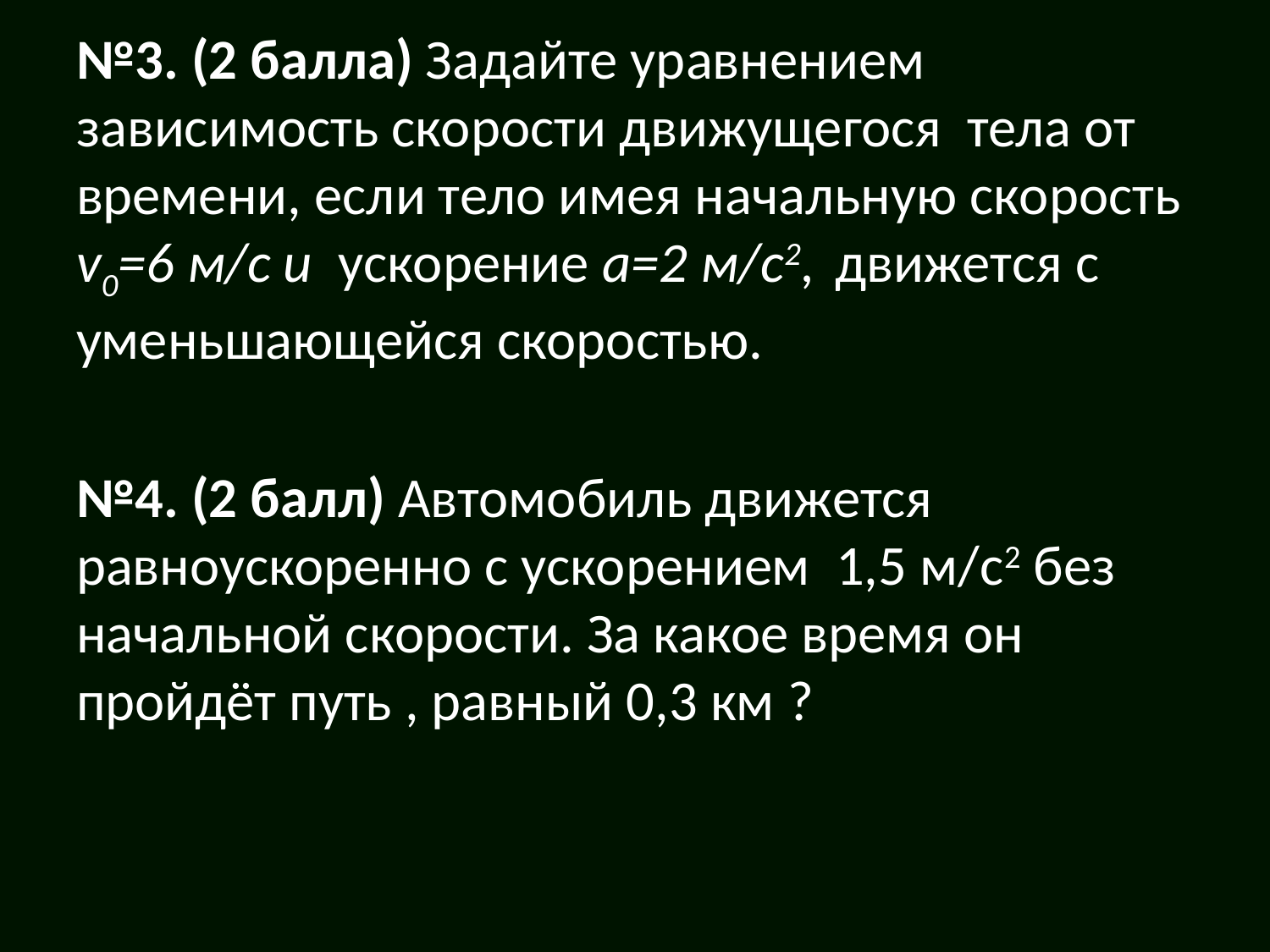

№3. (2 балла) Задайте уравнением зависимость скорости движущегося  тела от времени, если тело имея начальную скорость v0=6 м/с и  ускорение a=2 м/с2,  движется с уменьшающейся скоростью.

№4. (2 балл) Автомобиль движется равноускоренно с ускорением  1,5 м/с2 без начальной скорости. За какое время он пройдёт путь , равный 0,3 км ?